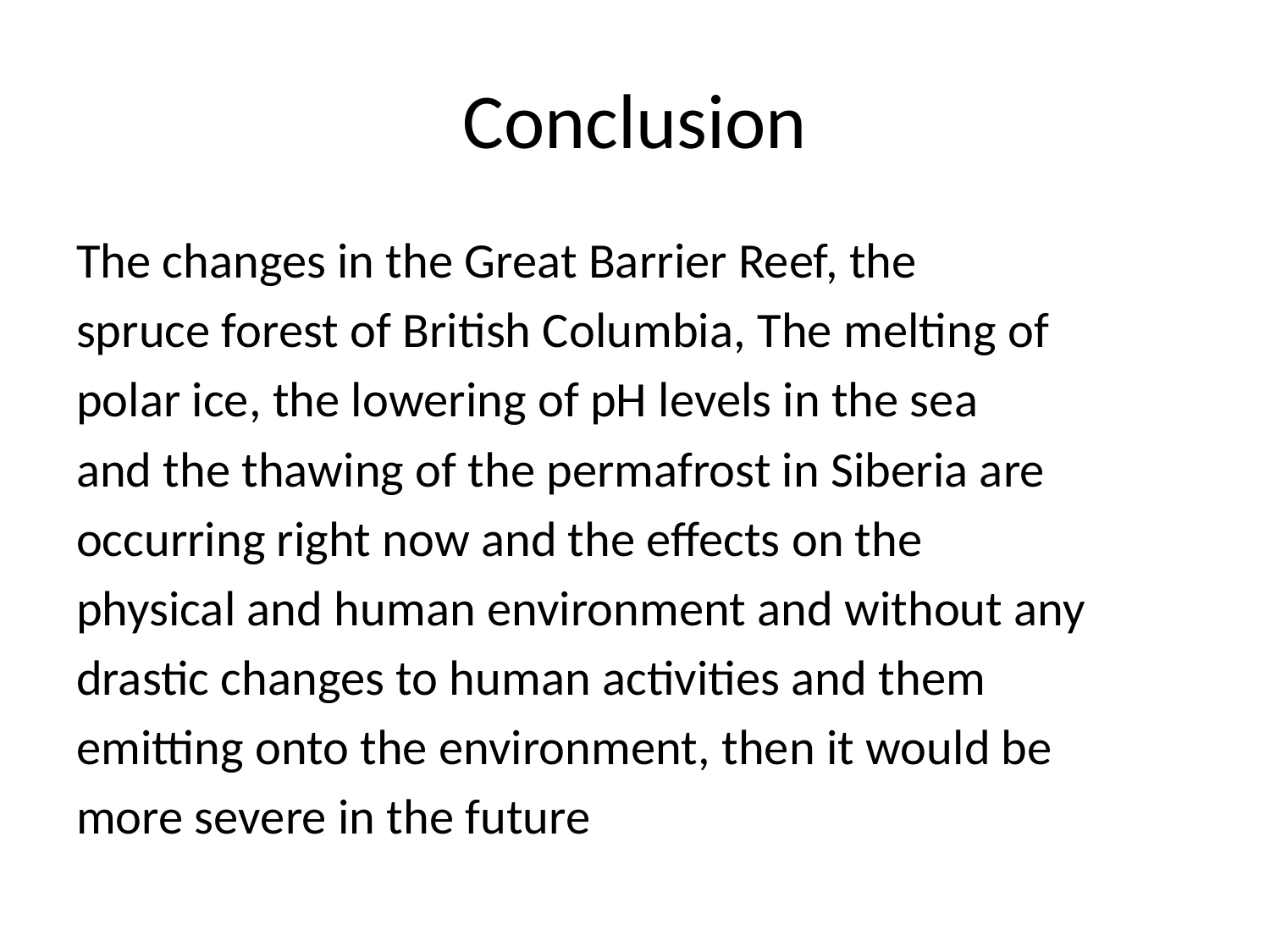

# Conclusion
The changes in the Great Barrier Reef, the
spruce forest of British Columbia, The melting of
polar ice, the lowering of pH levels in the sea
and the thawing of the permafrost in Siberia are
occurring right now and the effects on the
physical and human environment and without any
drastic changes to human activities and them
emitting onto the environment, then it would be
more severe in the future